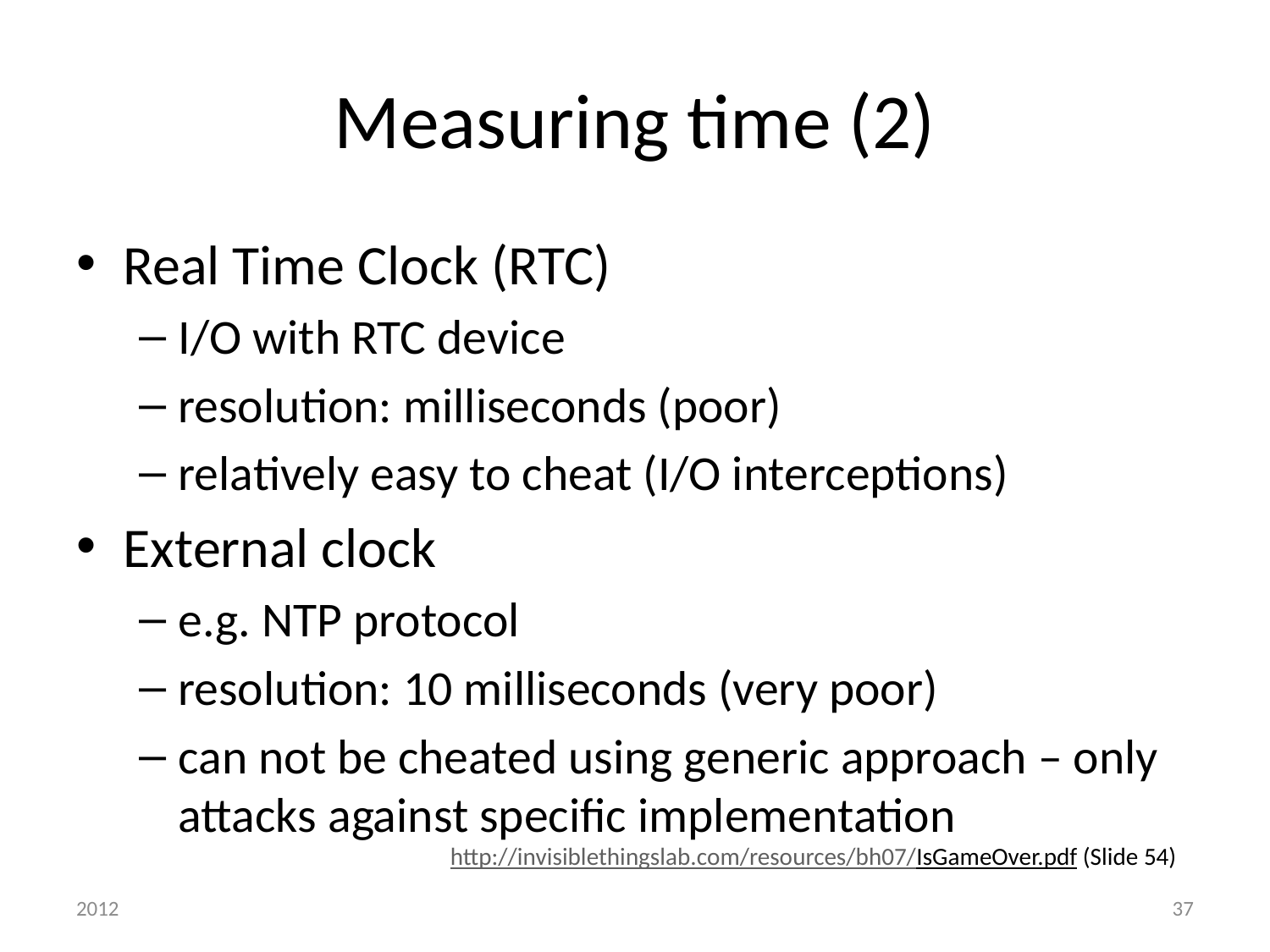

# Measuring time (2)
Real Time Clock (RTC)
I/O with RTC device
resolution: milliseconds (poor)
relatively easy to cheat (I/O interceptions)
External clock
e.g. NTP protocol
resolution: 10 milliseconds (very poor)
can not be cheated using generic approach – only attacks against specific implementation

http://invisiblethingslab.com/resources/bh07/IsGameOver.pdf (Slide 54)
2012

37